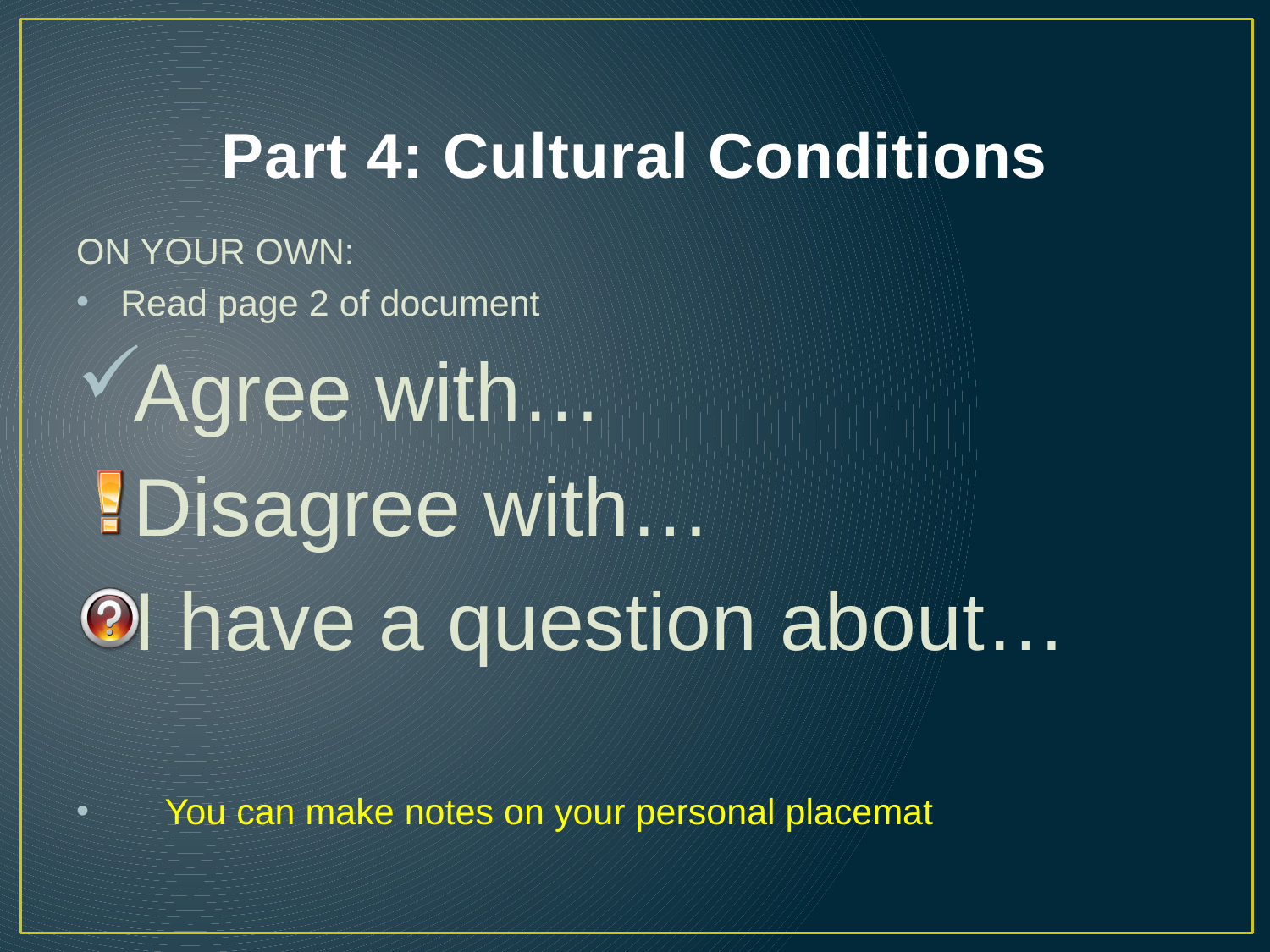

# Part 4: Cultural Conditions
ON YOUR OWN:
Read page 2 of document
Agree with…
Disagree with…
I have a question about…

You can make notes on your personal placemat